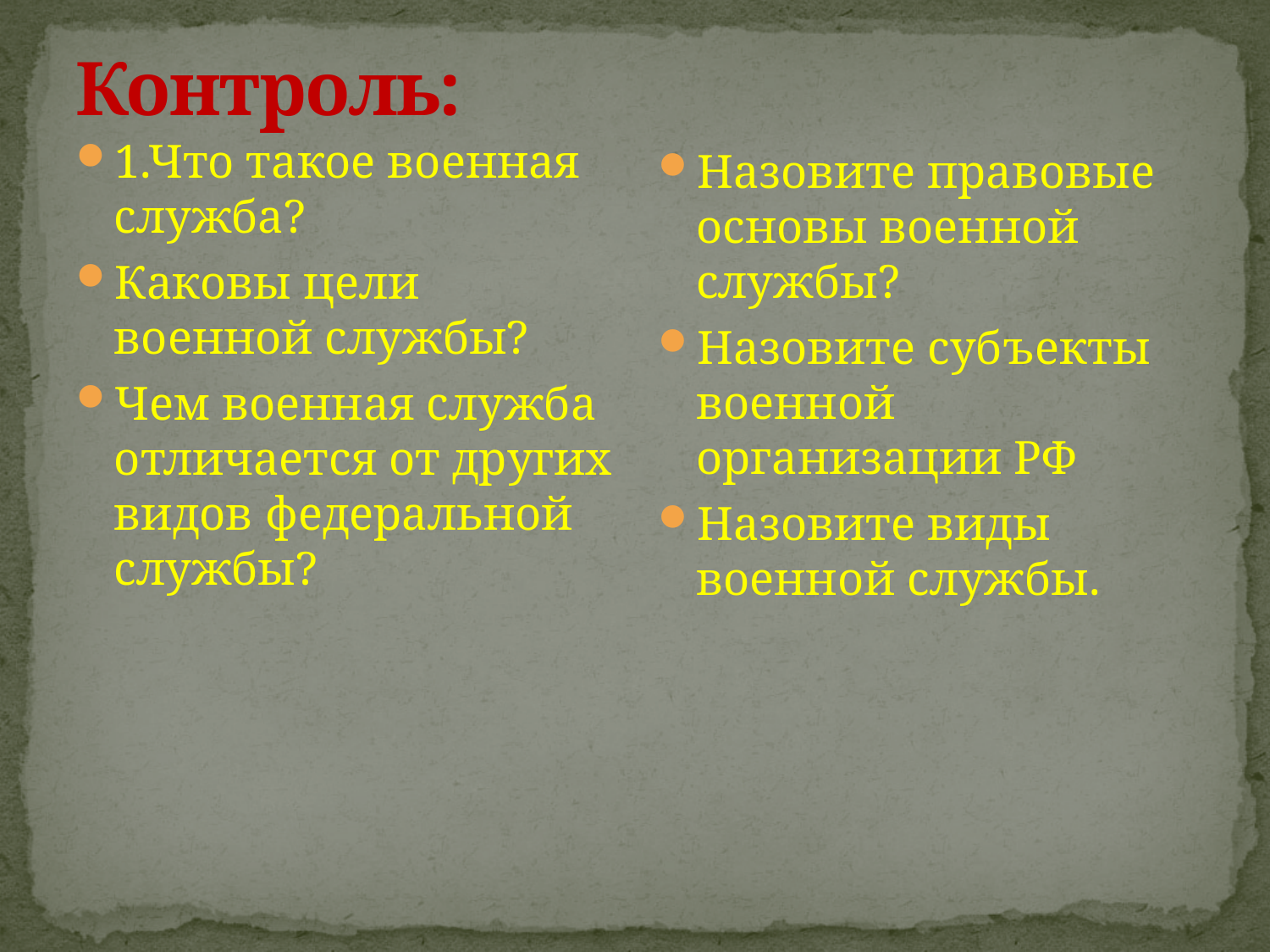

# Контроль:
1.Что такое военная служба?
Каковы цели военной службы?
Чем военная служба отличается от других видов федеральной службы?
Назовите правовые основы военной службы?
Назовите субъекты военной организации РФ
Назовите виды военной службы.